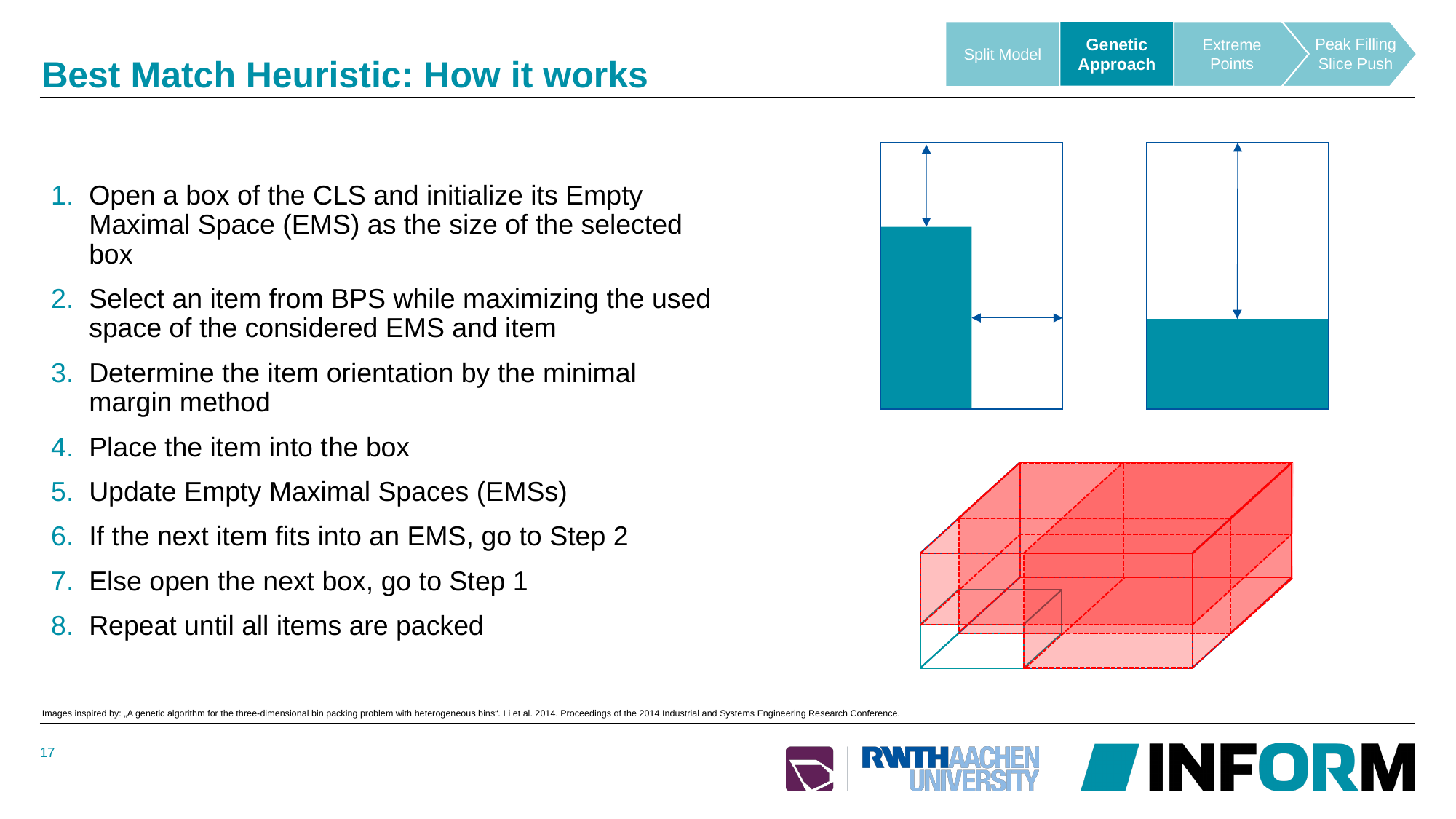

Genetic Approach
Split Model
Peak Filling Slice Push
Extreme Points
# Best Match Heuristic: How it works
Open a box of the CLS and initialize its Empty Maximal Space (EMS) as the size of the selected box
Select an item from BPS while maximizing the used space of the considered EMS and item
Determine the item orientation by the minimal margin method
Place the item into the box
Update Empty Maximal Spaces (EMSs)
If the next item fits into an EMS, go to Step 2
Else open the next box, go to Step 1
Repeat until all items are packed

Images inspired by: „A genetic algorithm for the three-dimensional bin packing problem with heterogeneous bins“. Li et al. 2014. Proceedings of the 2014 Industrial and Systems Engineering Research Conference.